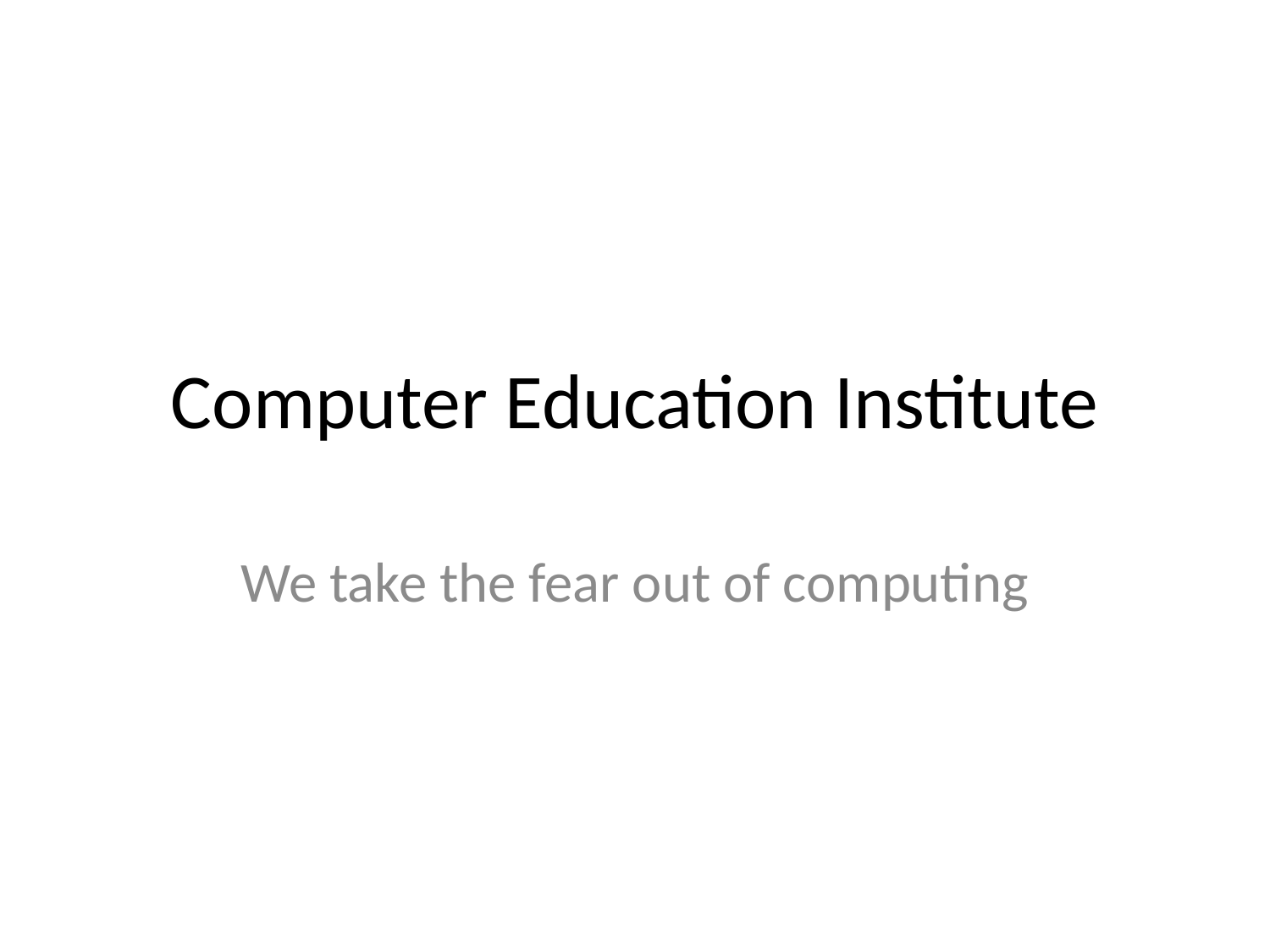

# Computer Education Institute
We take the fear out of computing